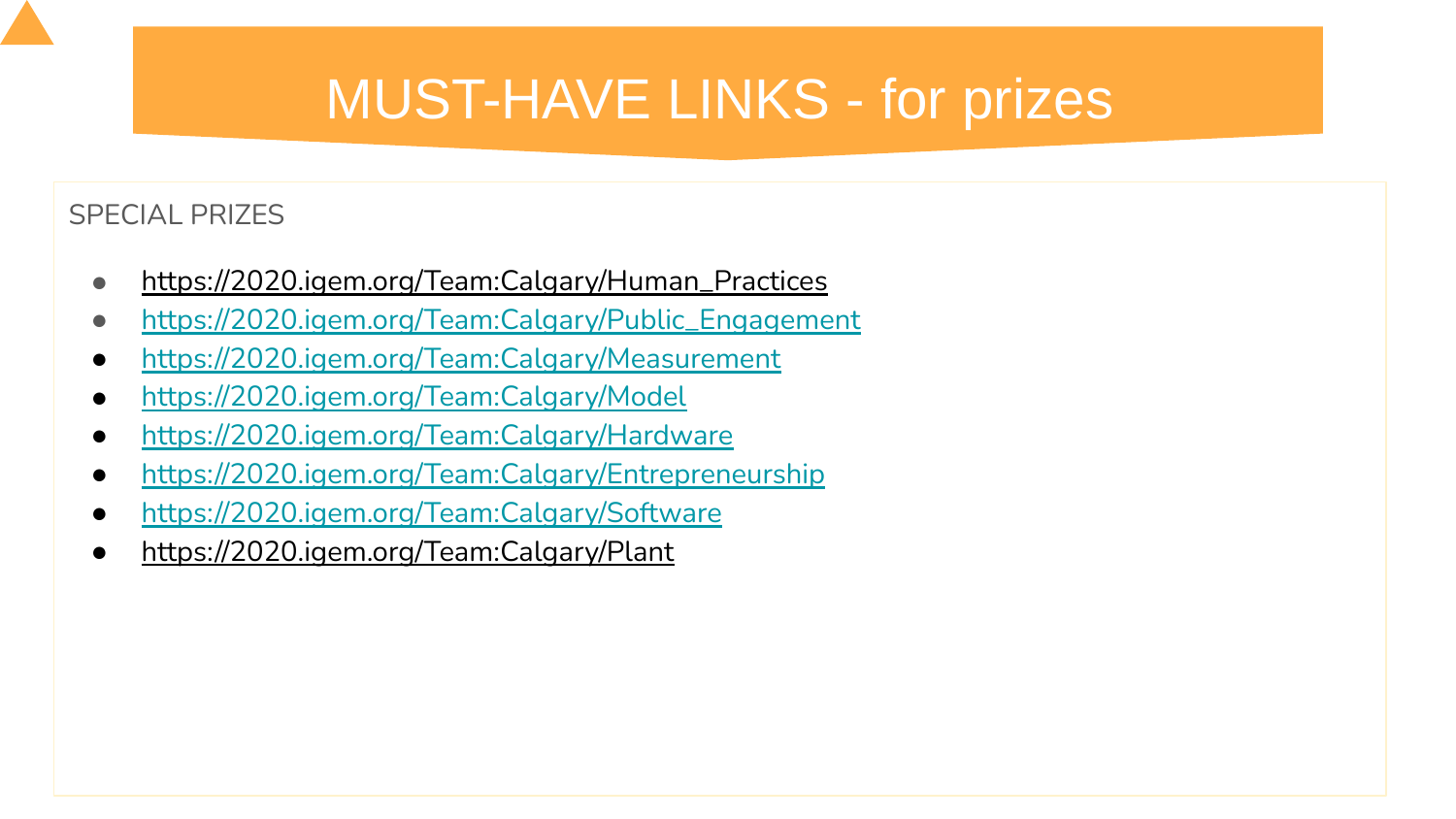

# MUST-HAVE LINKS - for prizes
SPECIAL PRIZES
https://2020.igem.org/Team:Calgary/Human_Practices
https://2020.igem.org/Team:Calgary/Public_Engagement
https://2020.igem.org/Team:Calgary/Measurement
https://2020.igem.org/Team:Calgary/Model
https://2020.igem.org/Team:Calgary/Hardware
https://2020.igem.org/Team:Calgary/Entrepreneurship
https://2020.igem.org/Team:Calgary/Software
https://2020.igem.org/Team:Calgary/Plant